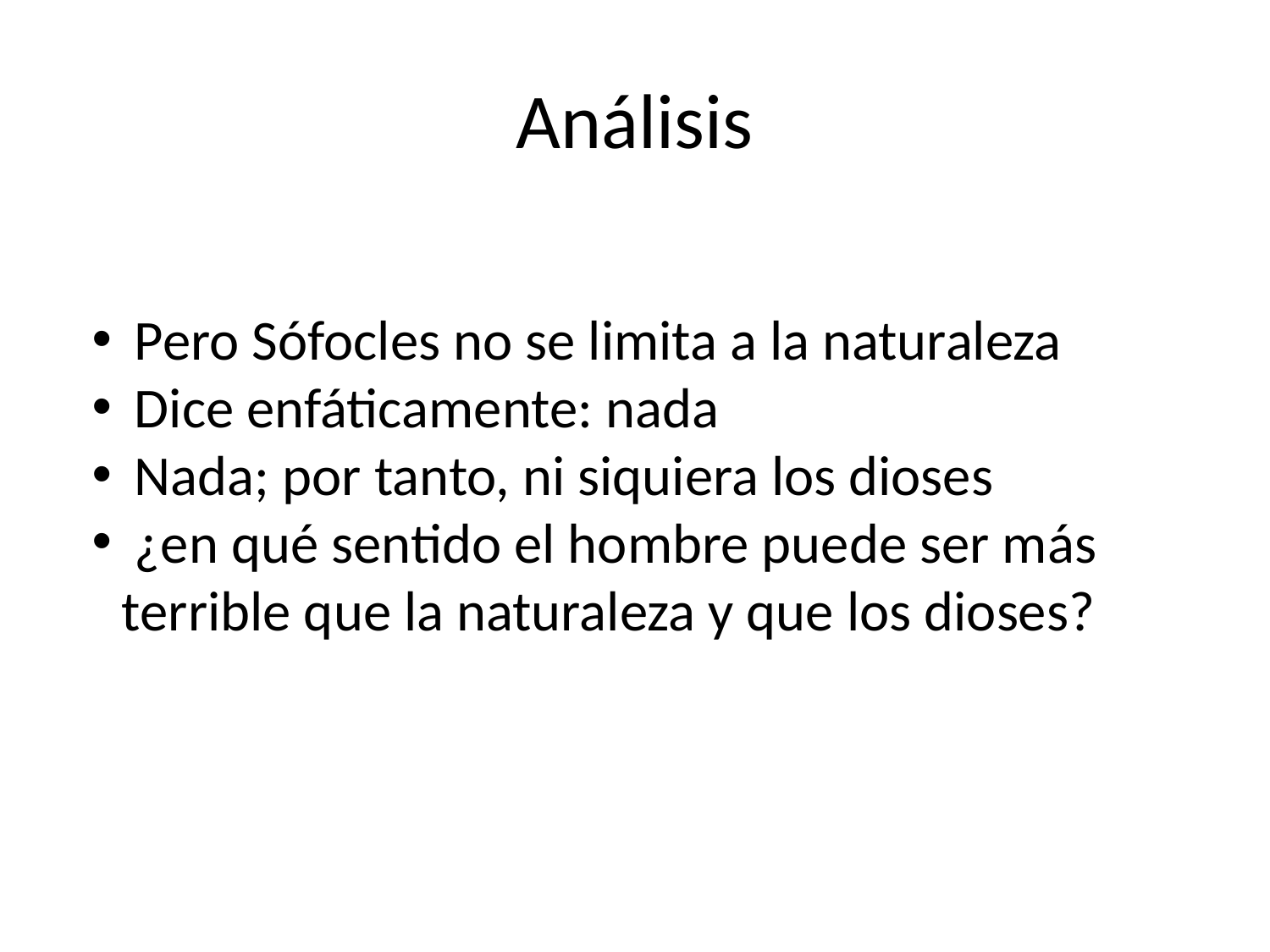

# Análisis
 Pero Sófocles no se limita a la naturaleza
 Dice enfáticamente: nada
 Nada; por tanto, ni siquiera los dioses
 ¿en qué sentido el hombre puede ser más terrible que la naturaleza y que los dioses?